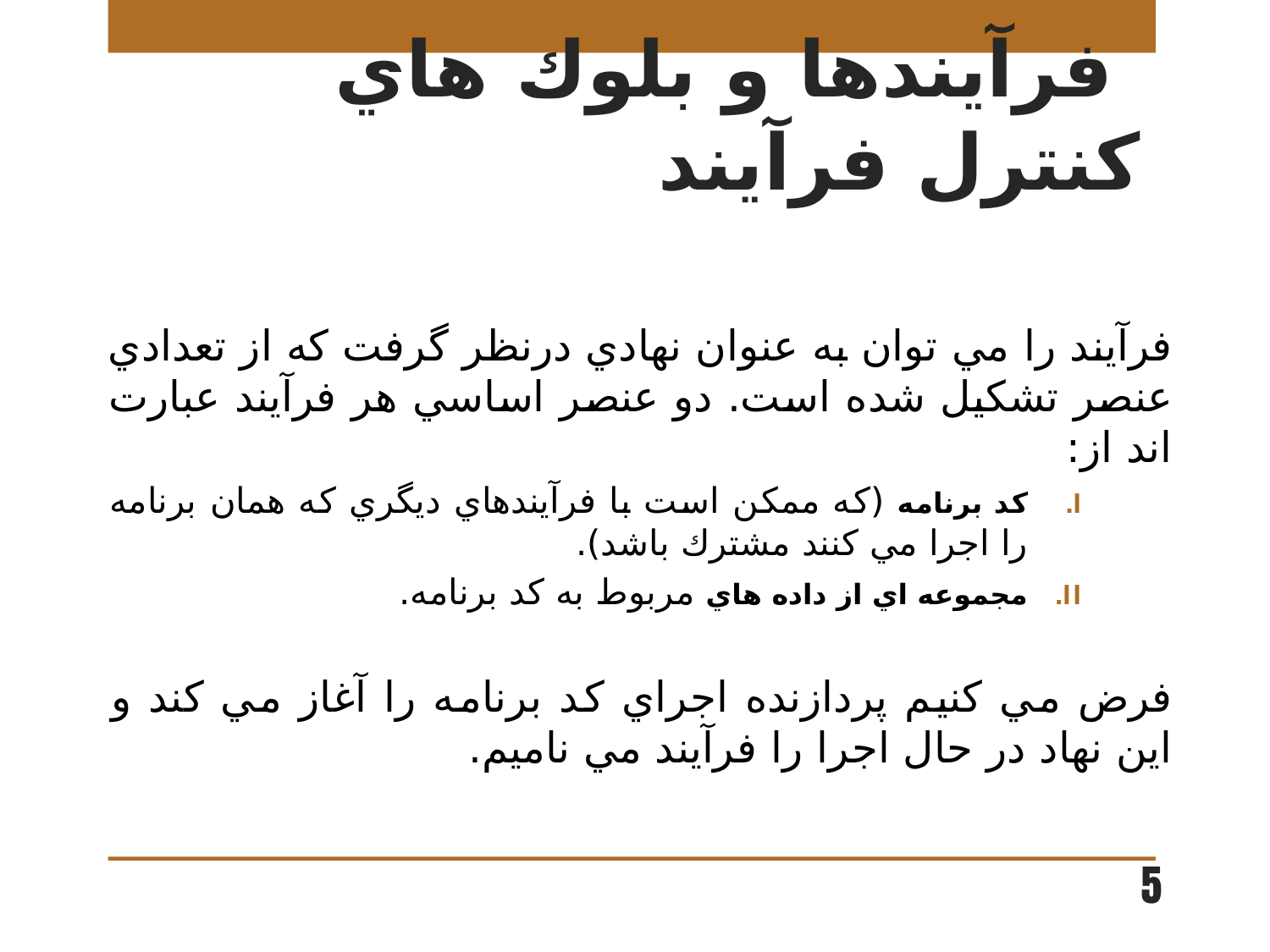

# فرآيندها و بلوك هاي كنترل فرآيند
فرآيند را مي توان به عنوان نهادي درنظر گرفت كه از تعدادي عنصر تشكيل شده است. دو عنصر اساسي هر فرآيند عبارت اند از:
كد برنامه (كه ممكن است با فرآيندهاي ديگري كه همان برنامه را اجرا مي كنند مشترك باشد).
مجموعه اي از داده هاي مربوط به كد برنامه.

فرض مي كنيم پردازنده اجراي كد برنامه را آغاز مي كند و اين نهاد در حال اجرا را فرآيند مي ناميم.
5